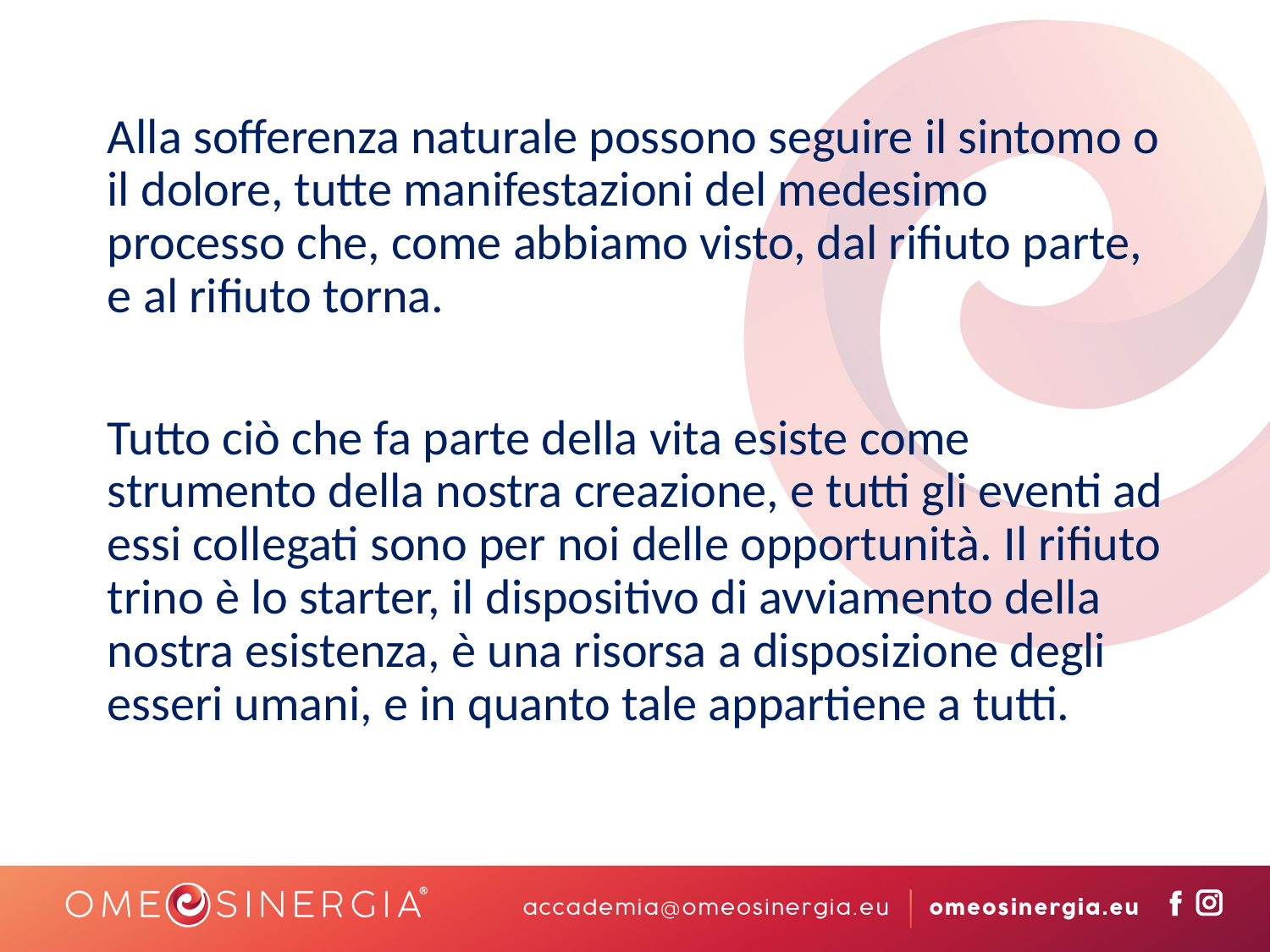

Alla sofferenza naturale possono seguire il sintomo o il dolore, tutte manifestazioni del medesimo processo che, come abbiamo visto, dal rifiuto parte, e al rifiuto torna.

Tutto ciò che fa parte della vita esiste come strumento della nostra creazione, e tutti gli eventi ad essi collegati sono per noi delle opportunità. Il rifiuto trino è lo starter, il dispositivo di avviamento della nostra esistenza, è una risorsa a disposizione degli esseri umani, e in quanto tale appartiene a tutti.